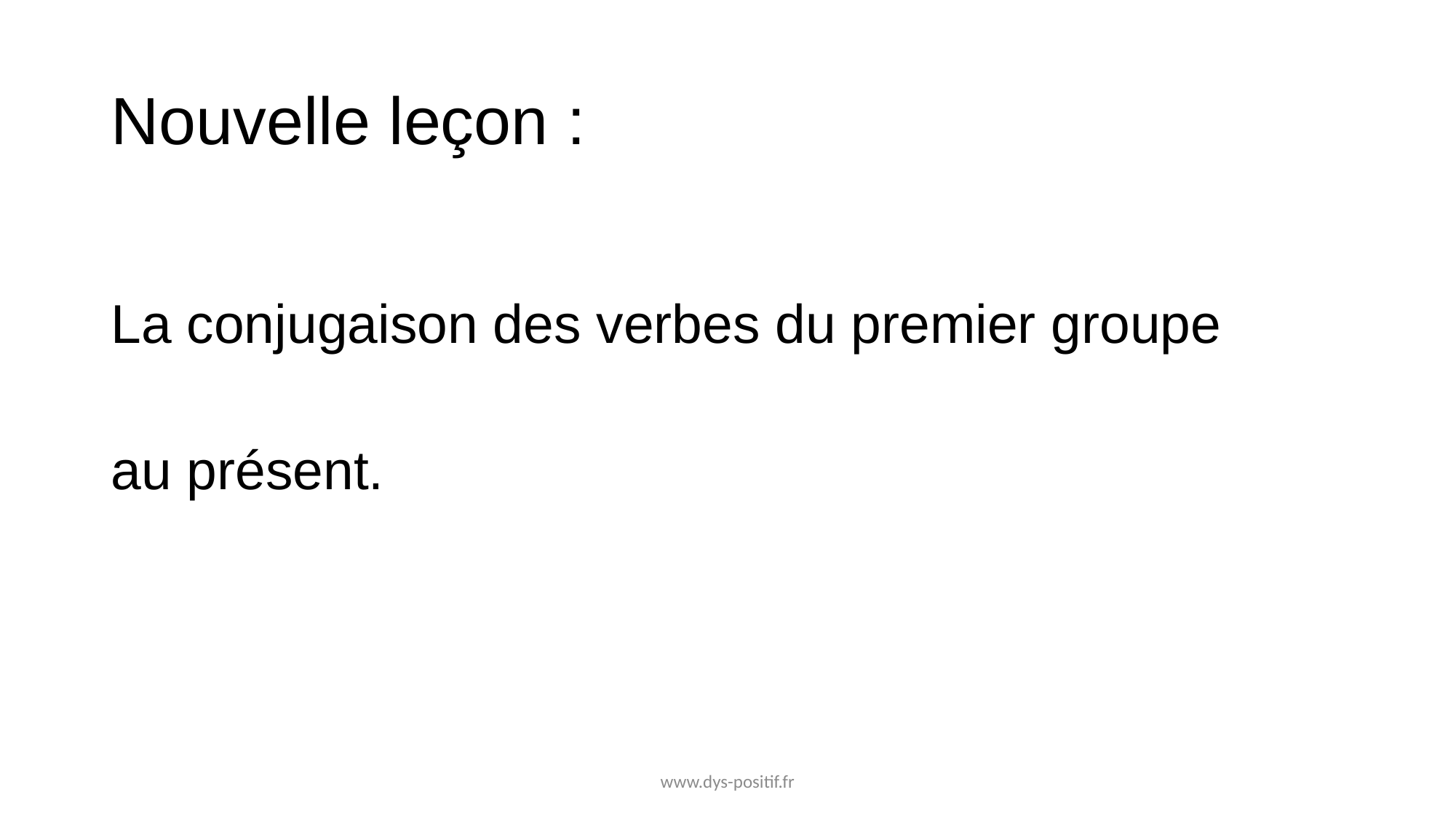

# Nouvelle leçon :
La conjugaison des verbes du premier groupe
au présent.
www.dys-positif.fr